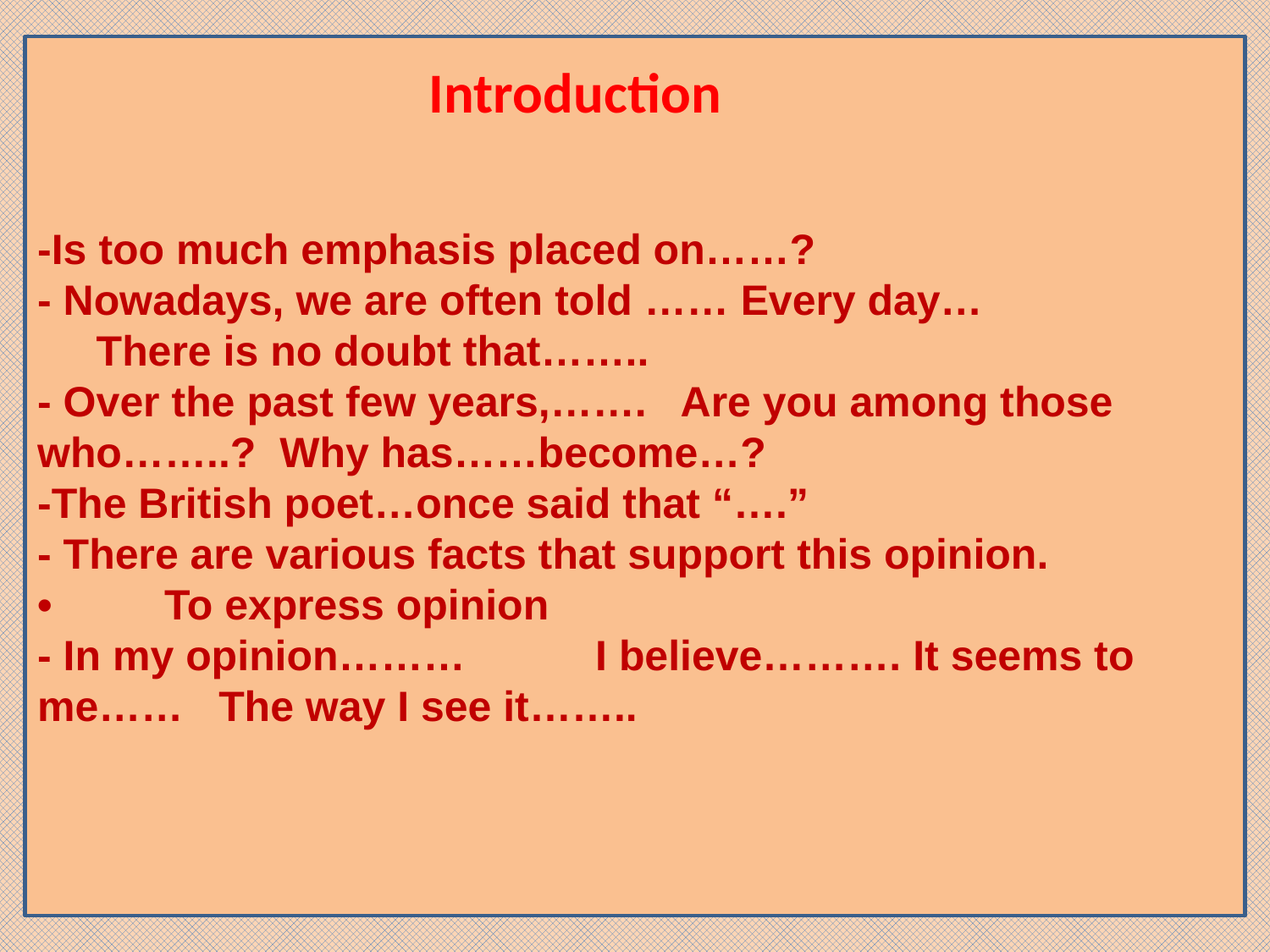

-Is too much emphasis placed on……?
- Nowadays, we are often told …… Every day…                           There is no doubt that……..
- Over the past few years,…….   Are you among those who……..?  Why has……become…?
-The British poet…once said that “….”
- There are various facts that support this opinion.
•	To express opinion
- In my opinion………           I believe………. It seems to me……   The way I see it……..
Introduction